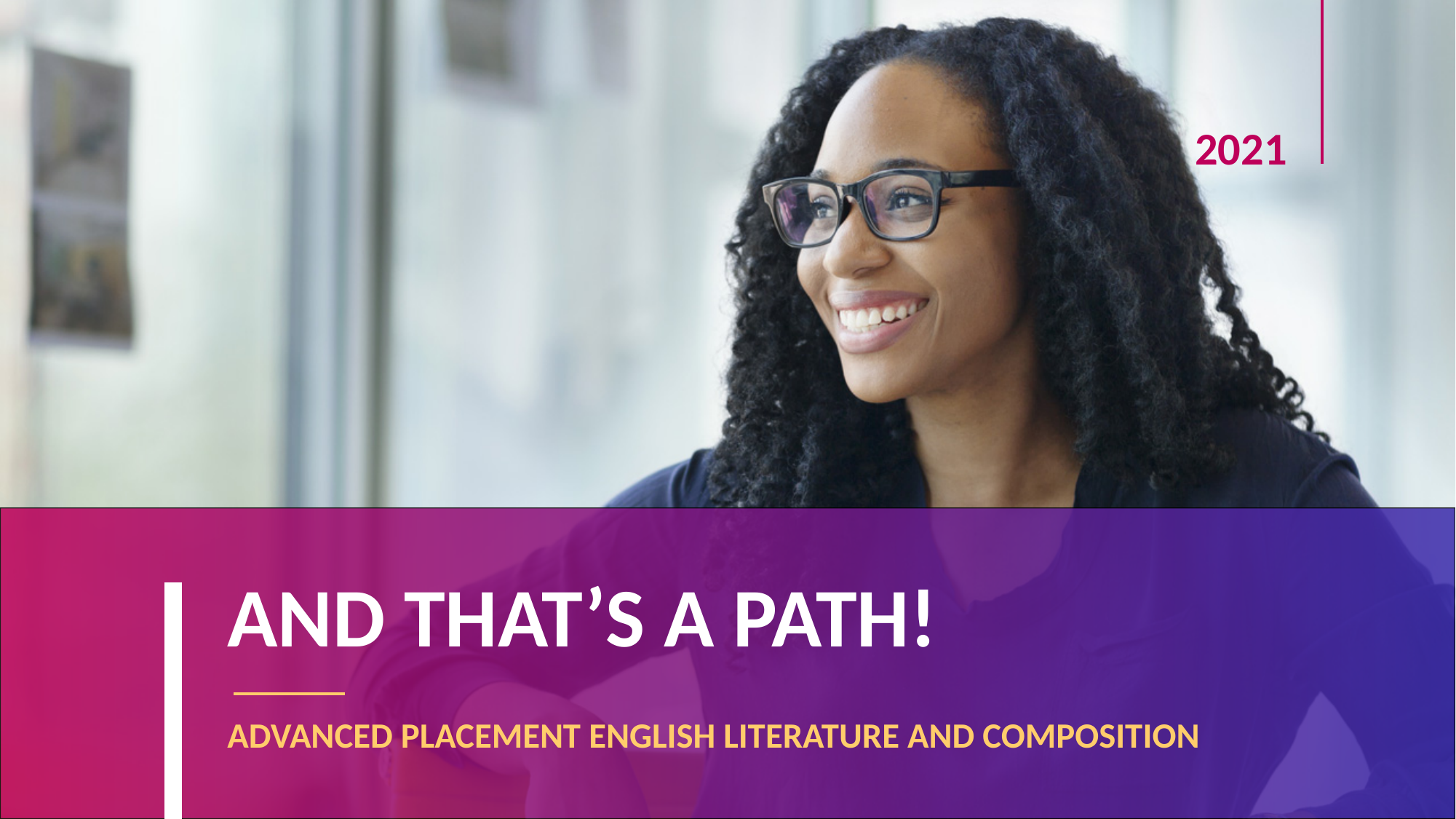

2021
# AND THAT’S A PATH!
ADVANCED PLACEMENT ENGLISH LITERATURE AND COMPOSITION